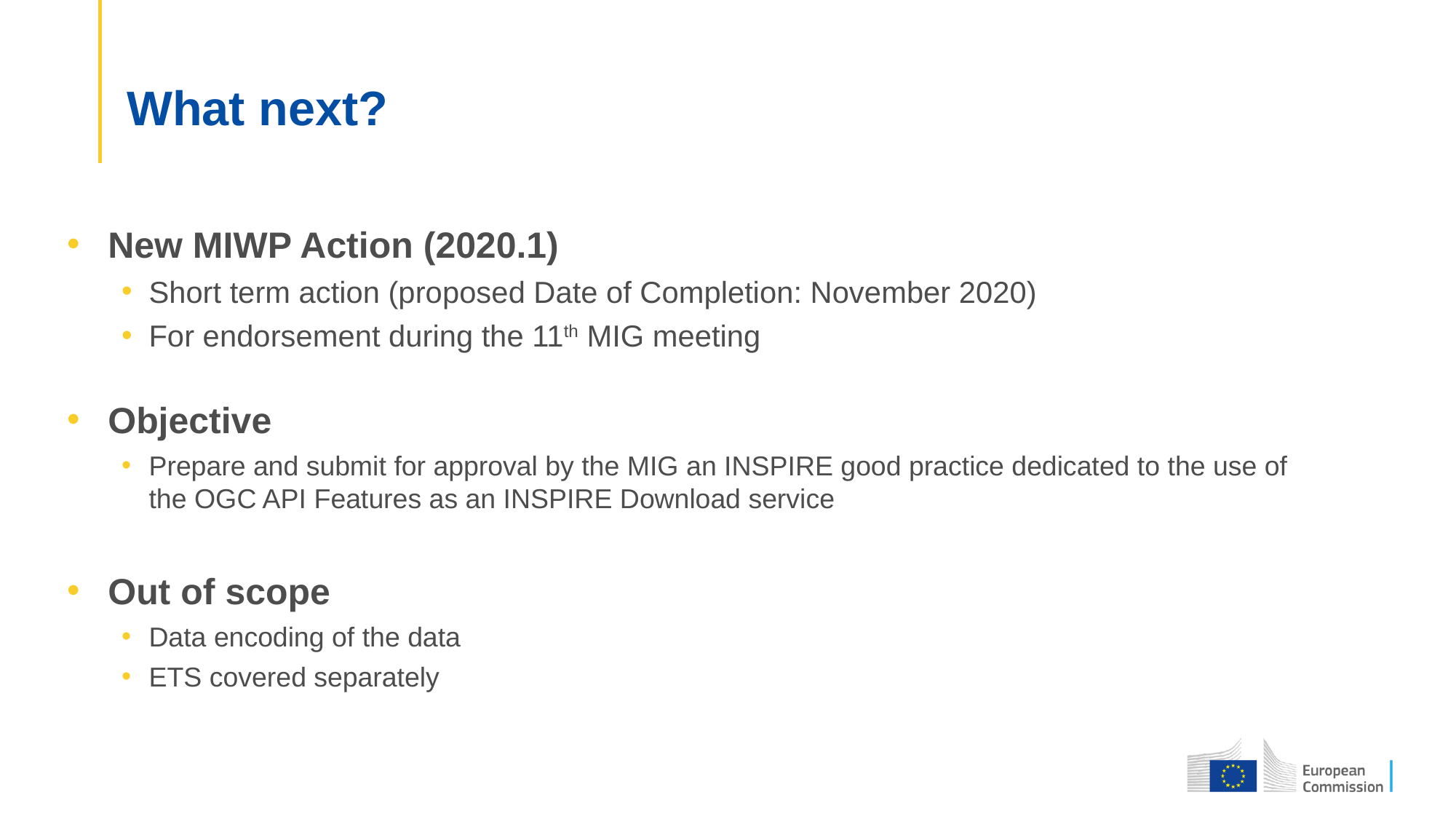

# What next?
New MIWP Action (2020.1)
Short term action (proposed Date of Completion: November 2020)
For endorsement during the 11th MIG meeting

Objective
Prepare and submit for approval by the MIG an INSPIRE good practice dedicated to the use of the OGC API Features as an INSPIRE Download service

Out of scope
Data encoding of the data
ETS covered separately